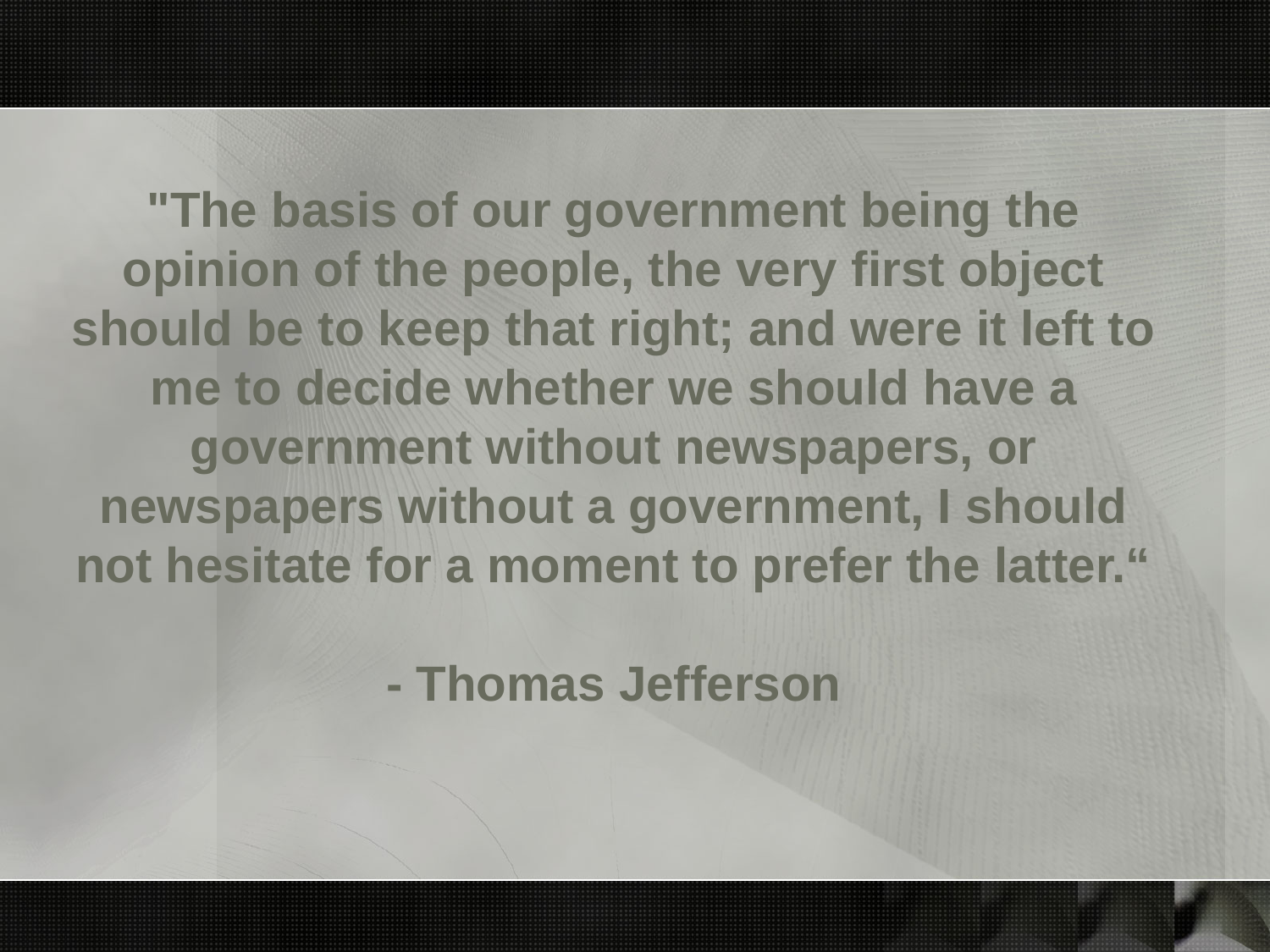

# "The basis of our government being the opinion of the people, the very first object should be to keep that right; and were it left to me to decide whether we should have a government without newspapers, or newspapers without a government, I should not hesitate for a moment to prefer the latter.“ - Thomas Jefferson